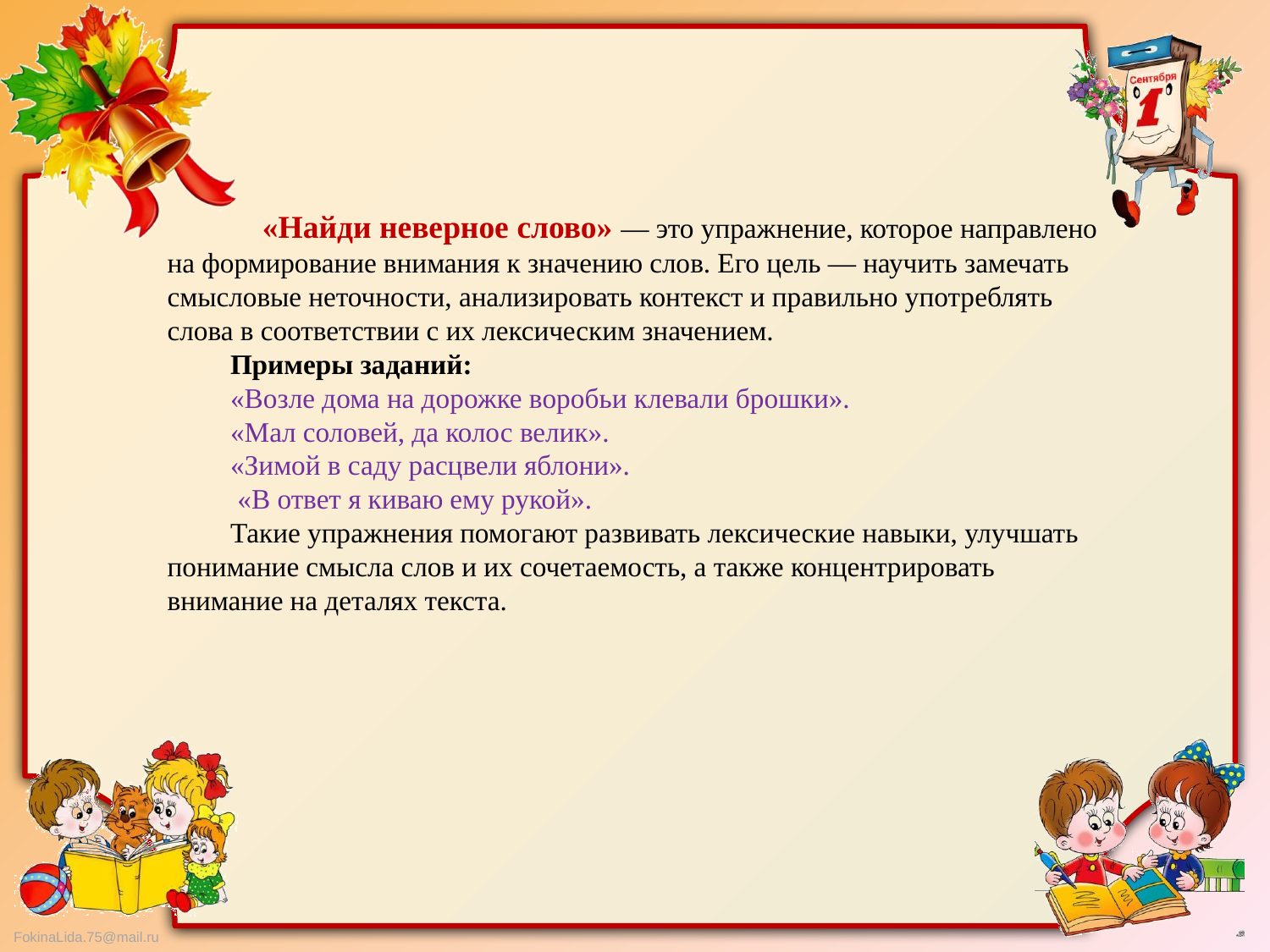

«Найди неверное слово» — это упражнение, которое направлено на формирование внимания к значению слов. Его цель — научить замечать смысловые неточности, анализировать контекст и правильно употреблять слова в соответствии с их лексическим значением.
Примеры заданий:
«Возле дома на дорожке воробьи клевали брошки».
«Мал соловей, да колос велик».
«Зимой в саду расцвели яблони».
 «В ответ я киваю ему рукой».
Такие упражнения помогают развивать лексические навыки, улучшать понимание смысла слов и их сочетаемость, а также концентрировать внимание на деталях текста.